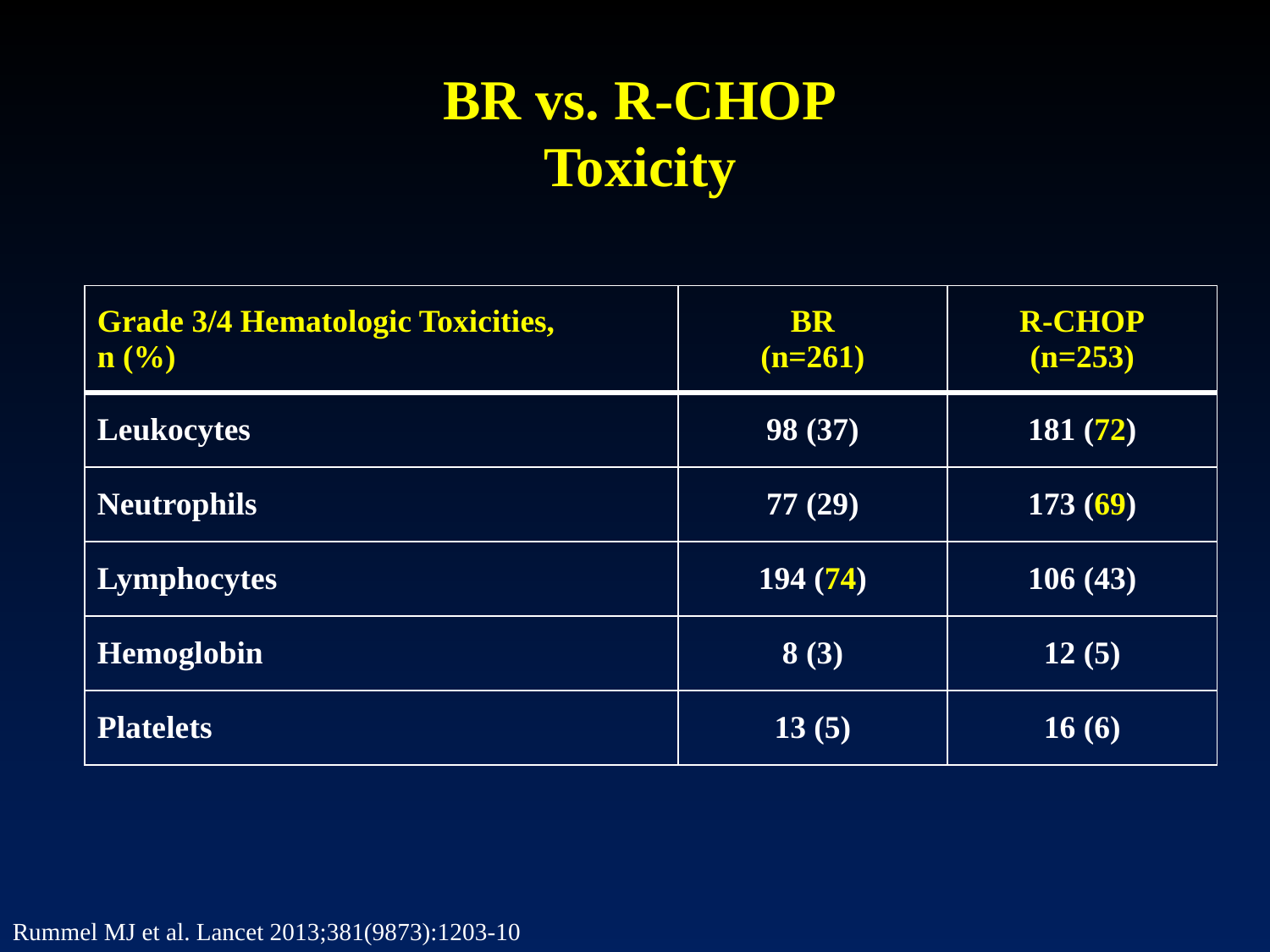

BR vs. R-CHOP
Toxicity
| Grade 3/4 Hematologic Toxicities, n (%) | BR (n=261) | R-CHOP (n=253) |
| --- | --- | --- |
| Leukocytes | 98 (37) | 181 (72) |
| Neutrophils | 77 (29) | 173 (69) |
| Lymphocytes | 194 (74) | 106 (43) |
| Hemoglobin | 8 (3) | 12 (5) |
| Platelets | 13 (5) | 16 (6) |
Rummel MJ et al. Lancet 2013;381(9873):1203-10